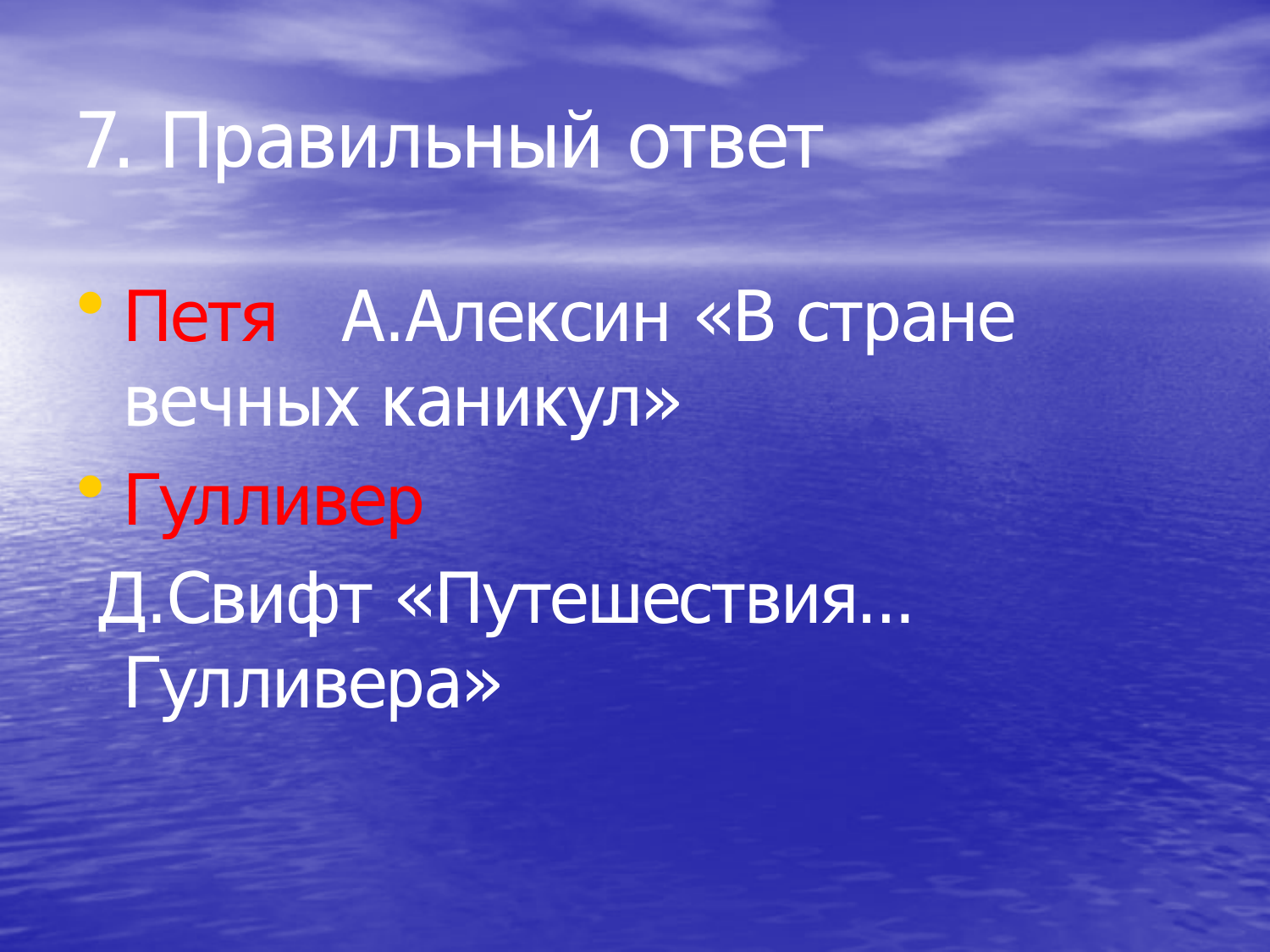

# 7. Правильный ответ
Петя   А.Алексин «В стране вечных каникул»
Гулливер
 Д.Свифт «Путешествия…Гулливера»